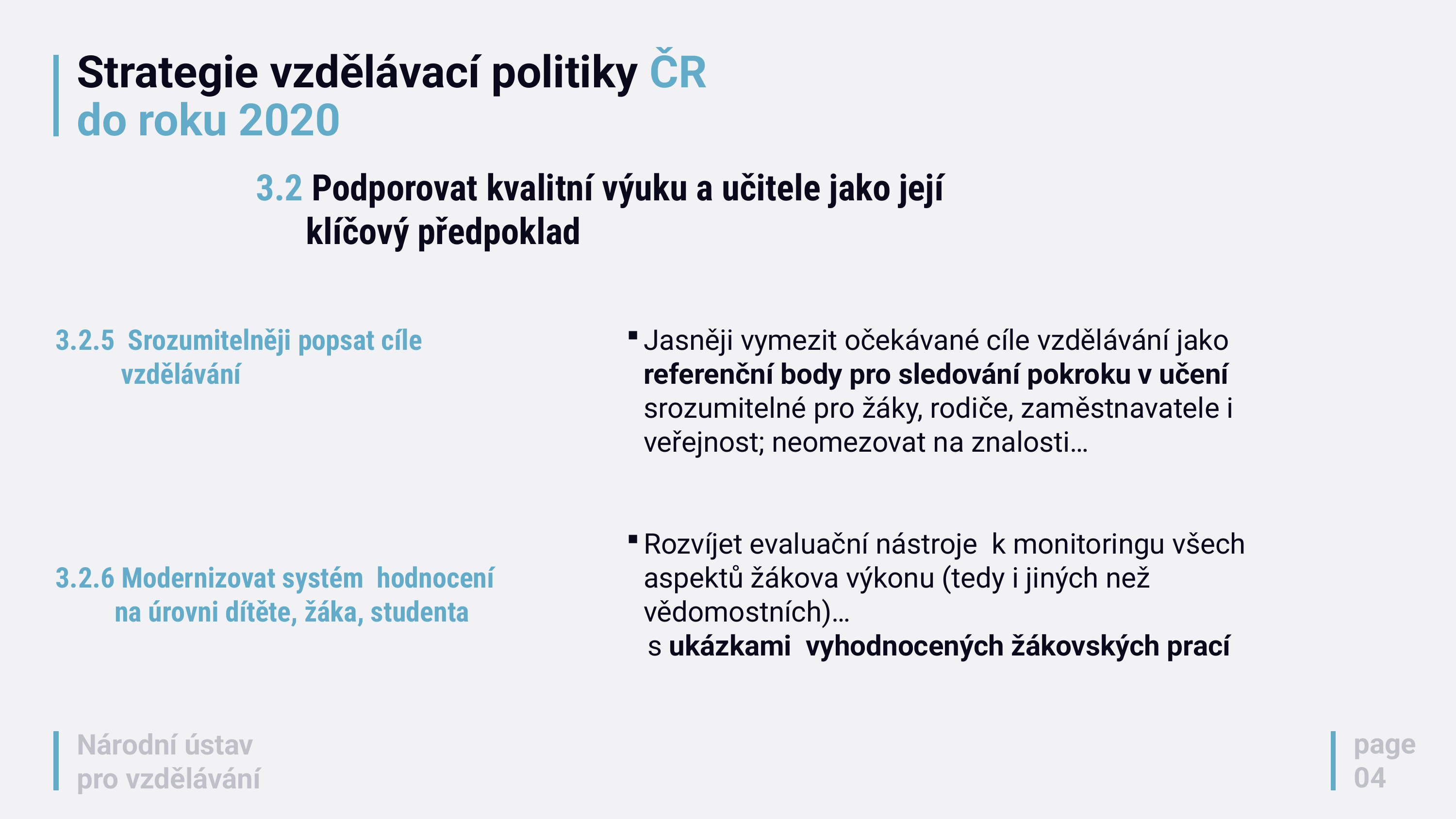

# Strategie vzdělávací politiky ČR do roku 2020
3.2 Podporovat kvalitní výuku a učitele jako její
      klíčový předpoklad
3.2.5  Srozumitelněji popsat cíle
          vzdělávání

3.2.6 Modernizovat systém  hodnocení
         na úrovni dítěte, žáka, studenta

Jasněji vymezit očekávané cíle vzdělávání jako referenční body pro sledování pokroku v učení srozumitelné pro žáky, rodiče, zaměstnavatele i veřejnost; neomezovat na znalosti…

Rozvíjet evaluační nástroje  k monitoringu všech aspektů žákova výkonu (tedy i jiných než vědomostních)…
   s ukázkami  vyhodnocených žákovských prací
page
04